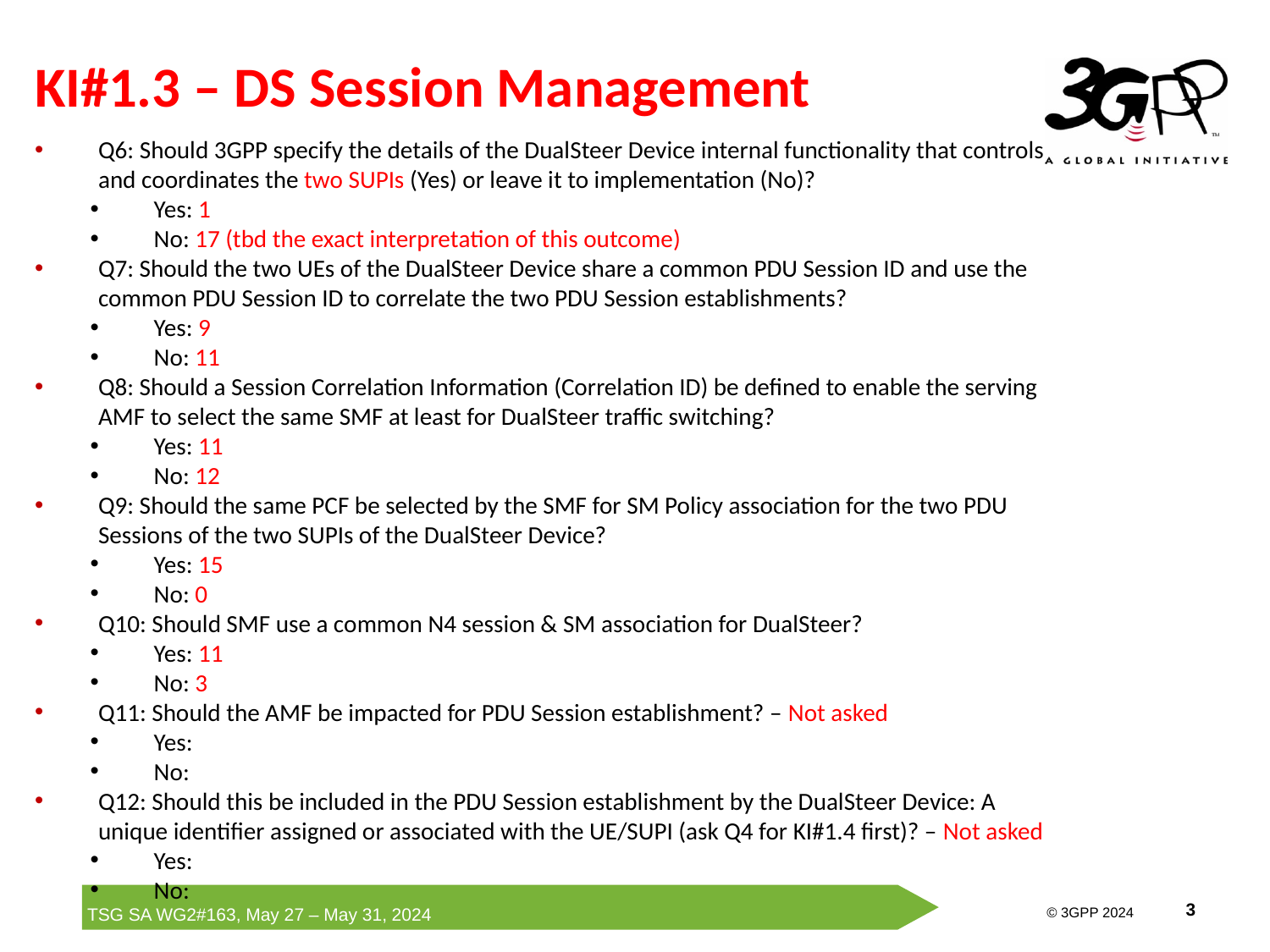

# KI#1.3 – DS Session Management
Q6: Should 3GPP specify the details of the DualSteer Device internal functionality that controls and coordinates the two SUPIs (Yes) or leave it to implementation (No)?
Yes: 1
No: 17 (tbd the exact interpretation of this outcome)
Q7: Should the two UEs of the DualSteer Device share a common PDU Session ID and use the common PDU Session ID to correlate the two PDU Session establishments?
Yes: 9
No: 11
Q8: Should a Session Correlation Information (Correlation ID) be defined to enable the serving AMF to select the same SMF at least for DualSteer traffic switching?
Yes: 11
No: 12
Q9: Should the same PCF be selected by the SMF for SM Policy association for the two PDU Sessions of the two SUPIs of the DualSteer Device?
Yes: 15
No: 0
Q10: Should SMF use a common N4 session & SM association for DualSteer?
Yes: 11
No: 3
Q11: Should the AMF be impacted for PDU Session establishment? – Not asked
Yes:
No:
Q12: Should this be included in the PDU Session establishment by the DualSteer Device: A unique identifier assigned or associated with the UE/SUPI (ask Q4 for KI#1.4 first)? – Not asked
Yes:
No: